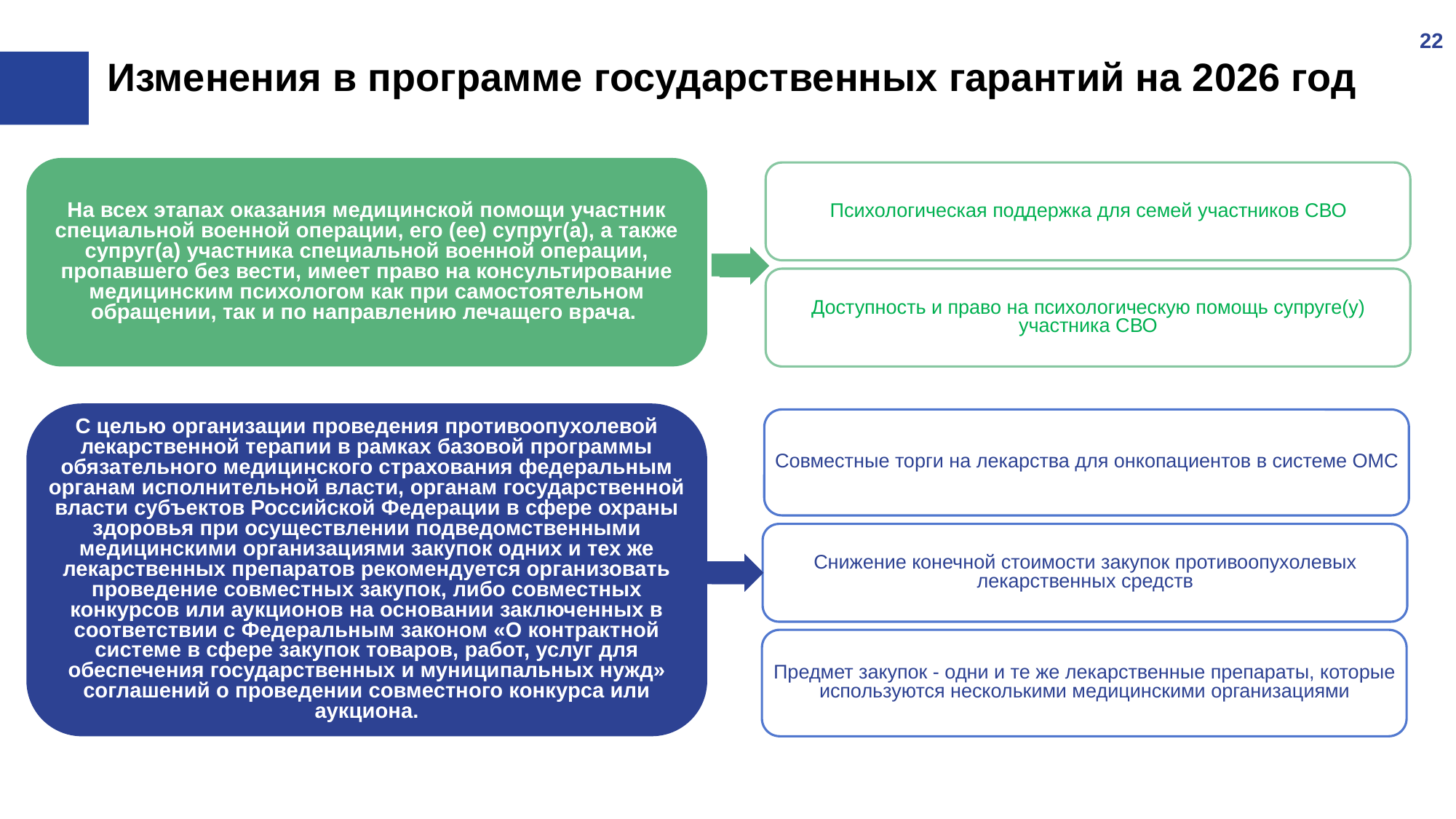

22
# Изменения в программе государственных гарантий на 2026 год
На всех этапах оказания медицинской помощи участник специальной военной операции, его (ее) супруг(а), а также супруг(а) участника специальной военной операции, пропавшего без вести, имеет право на консультирование медицинским психологом как при самостоятельном обращении, так и по направлению лечащего врача.
Психологическая поддержка для семей участников СВО

Доступность и право на психологическую помощь супруге(у) участника СВО
С целью организации проведения противоопухолевой лекарственной терапии в рамках базовой программы обязательного медицинского страхования федеральным органам исполнительной власти, органам государственной власти субъектов Российской Федерации в сфере охраны здоровья при осуществлении подведомственными медицинскими организациями закупок одних и тех же лекарственных препаратов рекомендуется организовать проведение совместных закупок, либо совместных конкурсов или аукционов на основании заключенных в соответствии с Федеральным законом «О контрактной системе в сфере закупок товаров, работ, услуг для обеспечения государственных и муниципальных нужд» соглашений о проведении совместного конкурса или аукциона.
Совместные торги на лекарства для онкопациентов в системе ОМС
Снижение конечной стоимости закупок противоопухолевых лекарственных средств

Предмет закупок - одни и те же лекарственные препараты, которые используются несколькими медицинскими организациями